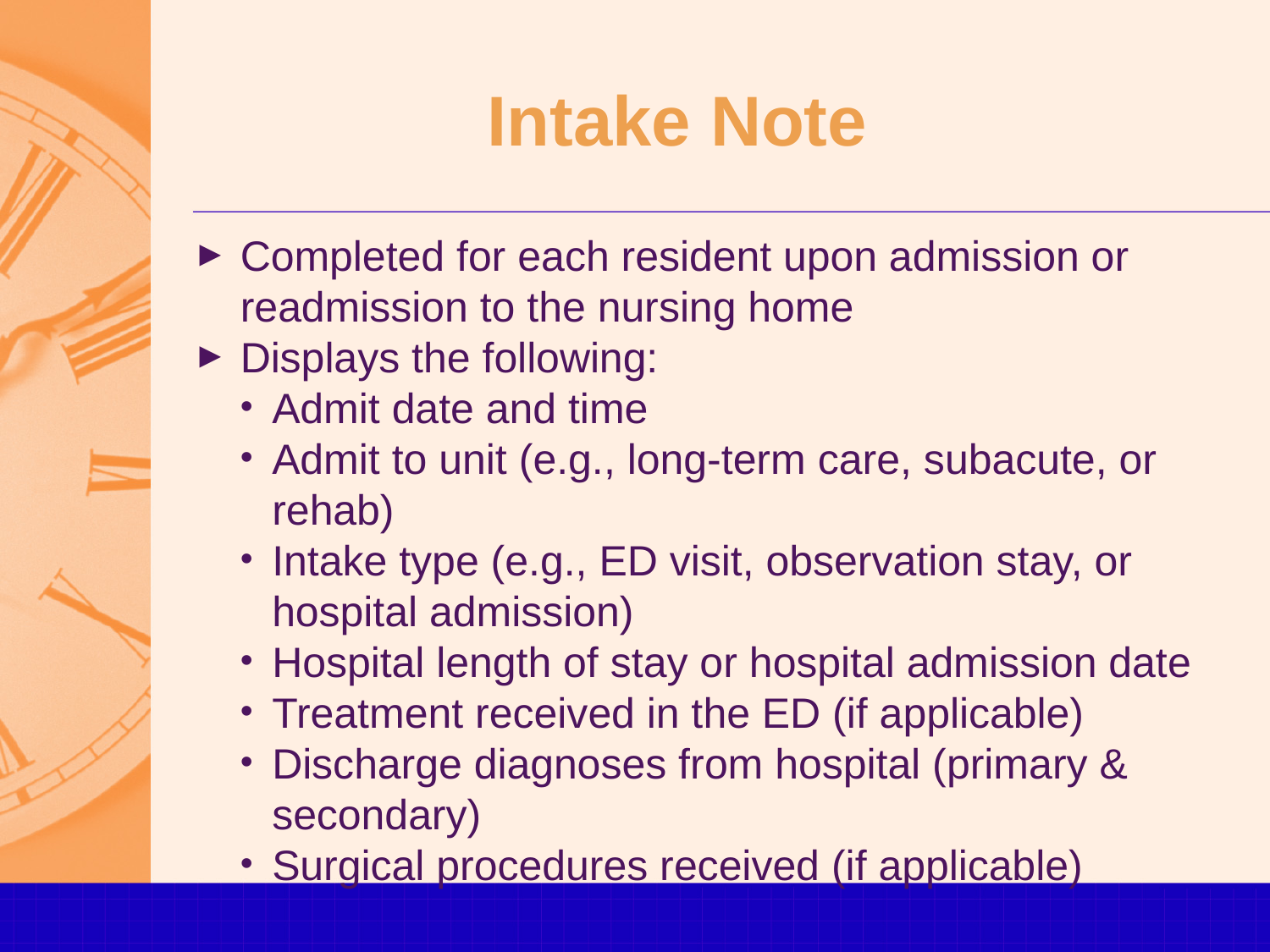

# Intake Note
Completed for each resident upon admission or readmission to the nursing home
Displays the following:
Admit date and time
Admit to unit (e.g., long-term care, subacute, or rehab)
Intake type (e.g., ED visit, observation stay, or hospital admission)
Hospital length of stay or hospital admission date
Treatment received in the ED (if applicable)
Discharge diagnoses from hospital (primary & secondary)
Surgical procedures received (if applicable)